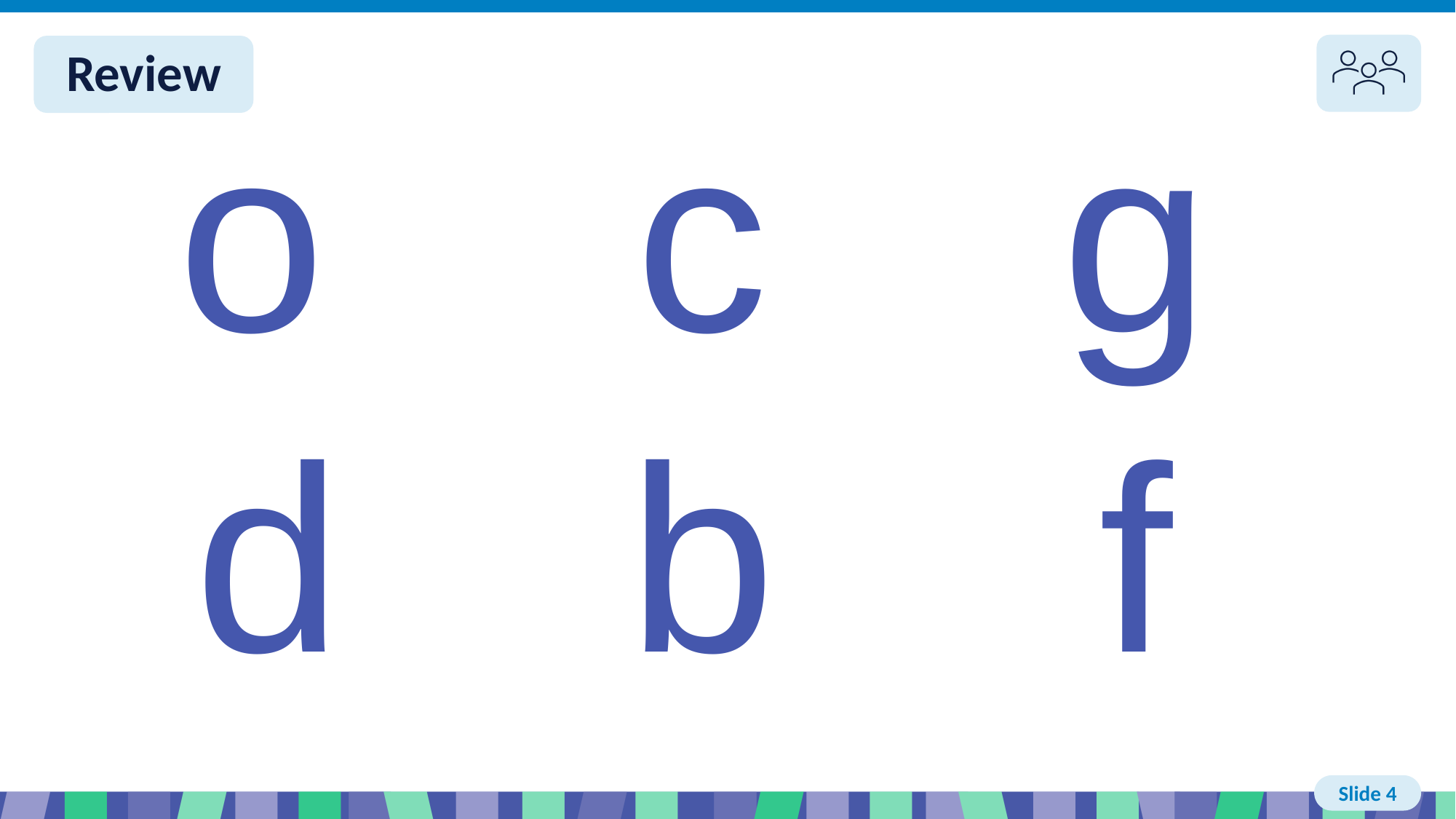

# Slide 4 Review You do
o
c
g
d
b
f